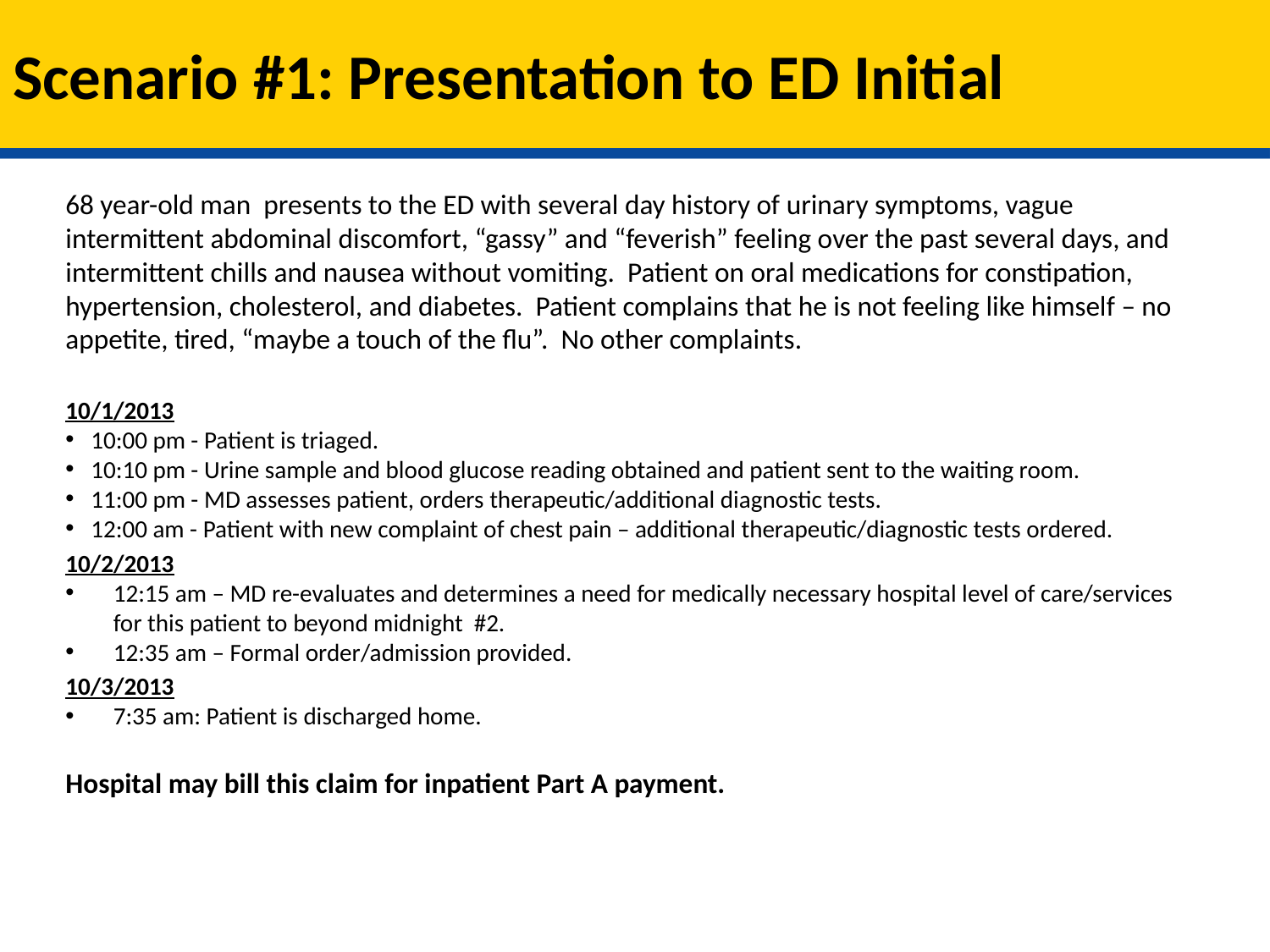

# Scenario #1: Presentation to ED Initial
68 year-old man  presents to the ED with several day history of urinary symptoms, vague intermittent abdominal discomfort, “gassy” and “feverish” feeling over the past several days, and intermittent chills and nausea without vomiting.  Patient on oral medications for constipation, hypertension, cholesterol, and diabetes.  Patient complains that he is not feeling like himself – no appetite, tired, “maybe a touch of the flu”.  No other complaints.

10/1/2013
10:00 pm - Patient is triaged.
10:10 pm - Urine sample and blood glucose reading obtained and patient sent to the waiting room.
11:00 pm - MD assesses patient, orders therapeutic/additional diagnostic tests.
12:00 am - Patient with new complaint of chest pain – additional therapeutic/diagnostic tests ordered.
10/2/2013
12:15 am – MD re-evaluates and determines a need for medically necessary hospital level of care/services for this patient to beyond midnight  #2.
12:35 am – Formal order/admission provided.
10/3/2013
7:35 am: Patient is discharged home.

Hospital may bill this claim for inpatient Part A payment.
11